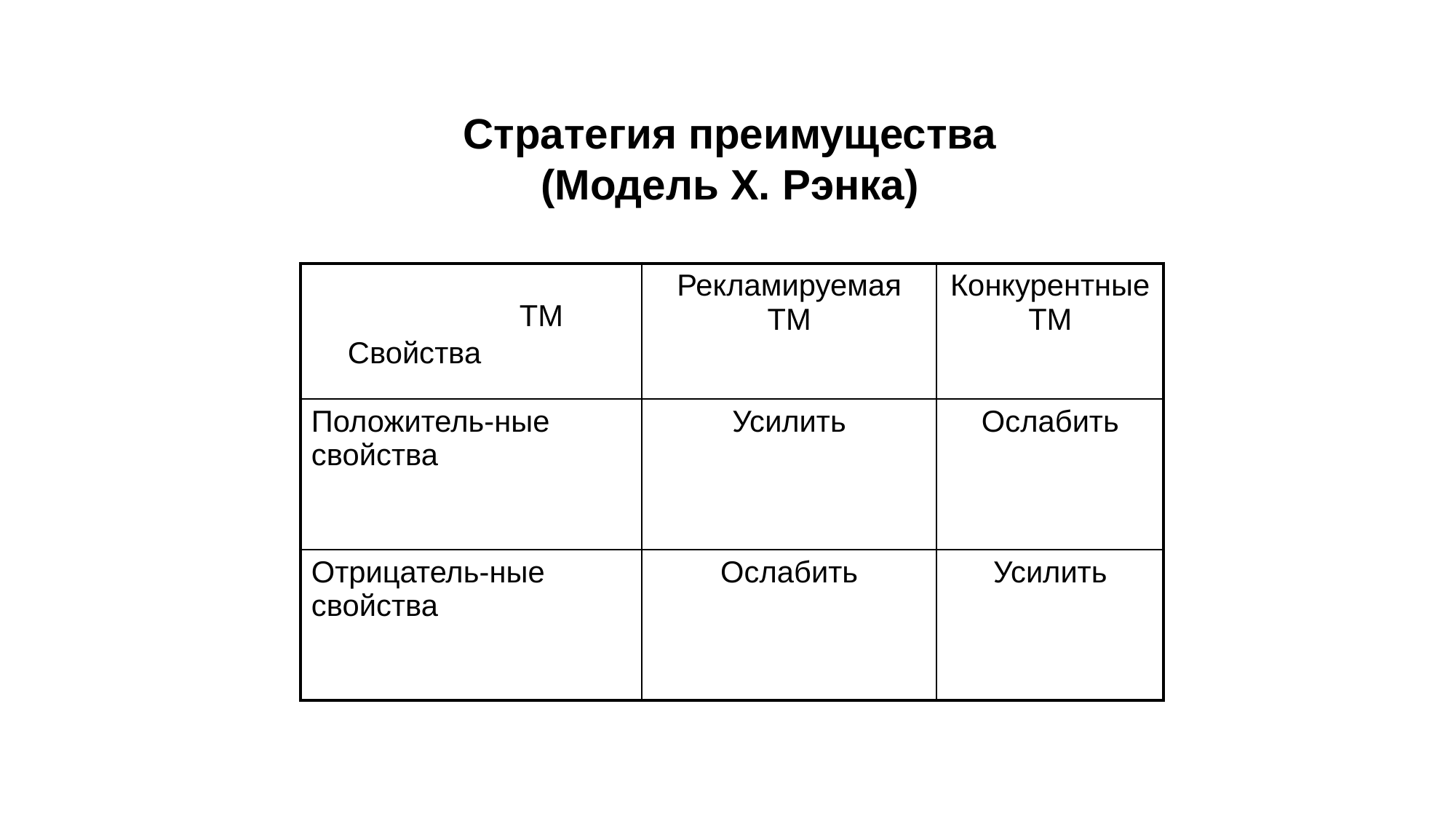

# Стратегия преимущества (Модель Х. Рэнка)

|  | Рекламируемая ТМ | Конкурентные ТМ |
| --- | --- | --- |
| Положитель-ные свойства | Усилить | Ослабить |
| Отрицатель-ные свойства | Ослабить | Усилить |
ТМ
Свойства